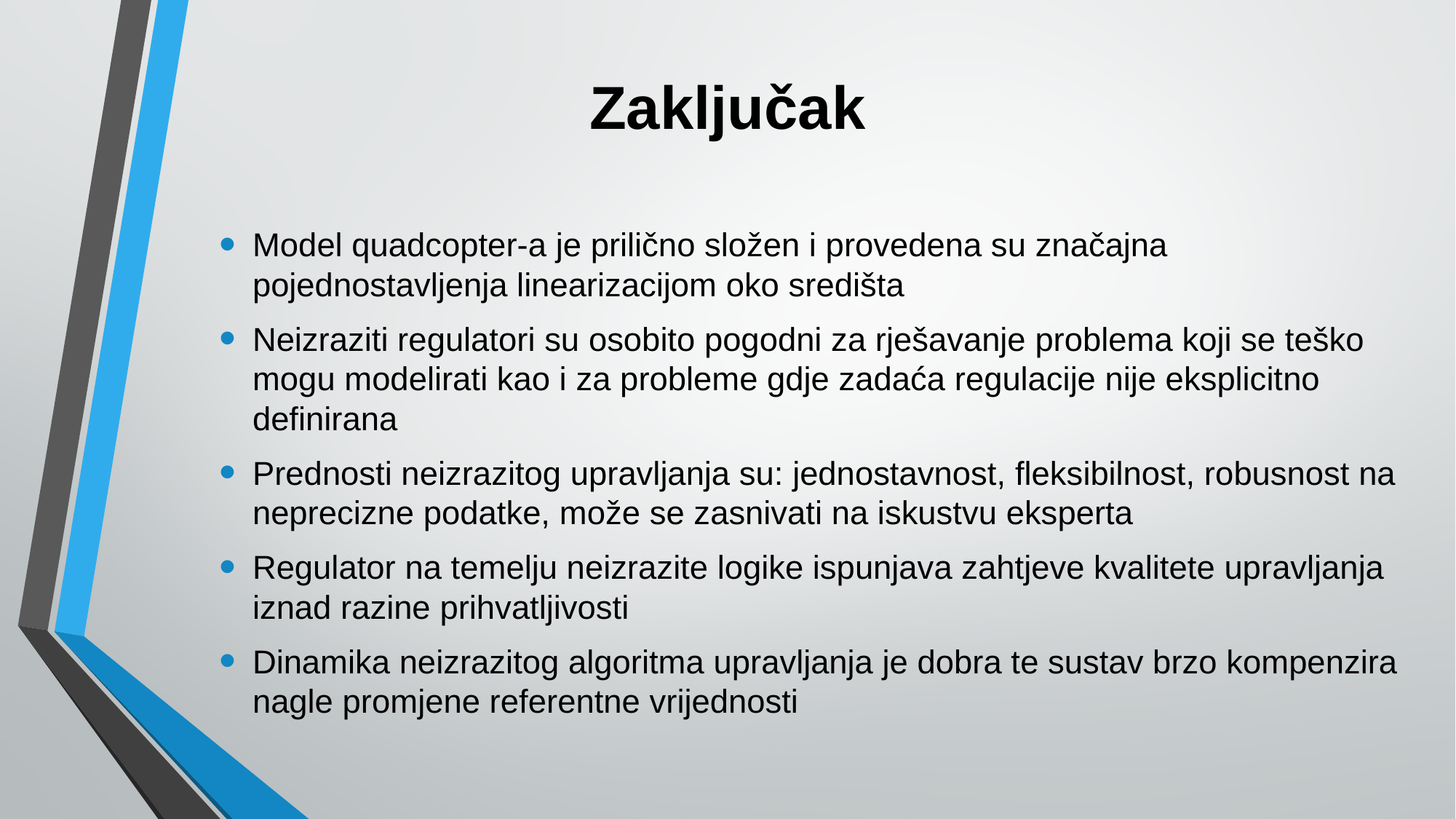

# Zaključak
Model quadcopter-a je prilično složen i provedena su značajna pojednostavljenja linearizacijom oko središta
Neizraziti regulatori su osobito pogodni za rješavanje problema koji se teško mogu modelirati kao i za probleme gdje zadaća regulacije nije eksplicitno definirana
Prednosti neizrazitog upravljanja su: jednostavnost, fleksibilnost, robusnost na neprecizne podatke, može se zasnivati na iskustvu eksperta
Regulator na temelju neizrazite logike ispunjava zahtjeve kvalitete upravljanja iznad razine prihvatljivosti
Dinamika neizrazitog algoritma upravljanja je dobra te sustav brzo kompenzira nagle promjene referentne vrijednosti